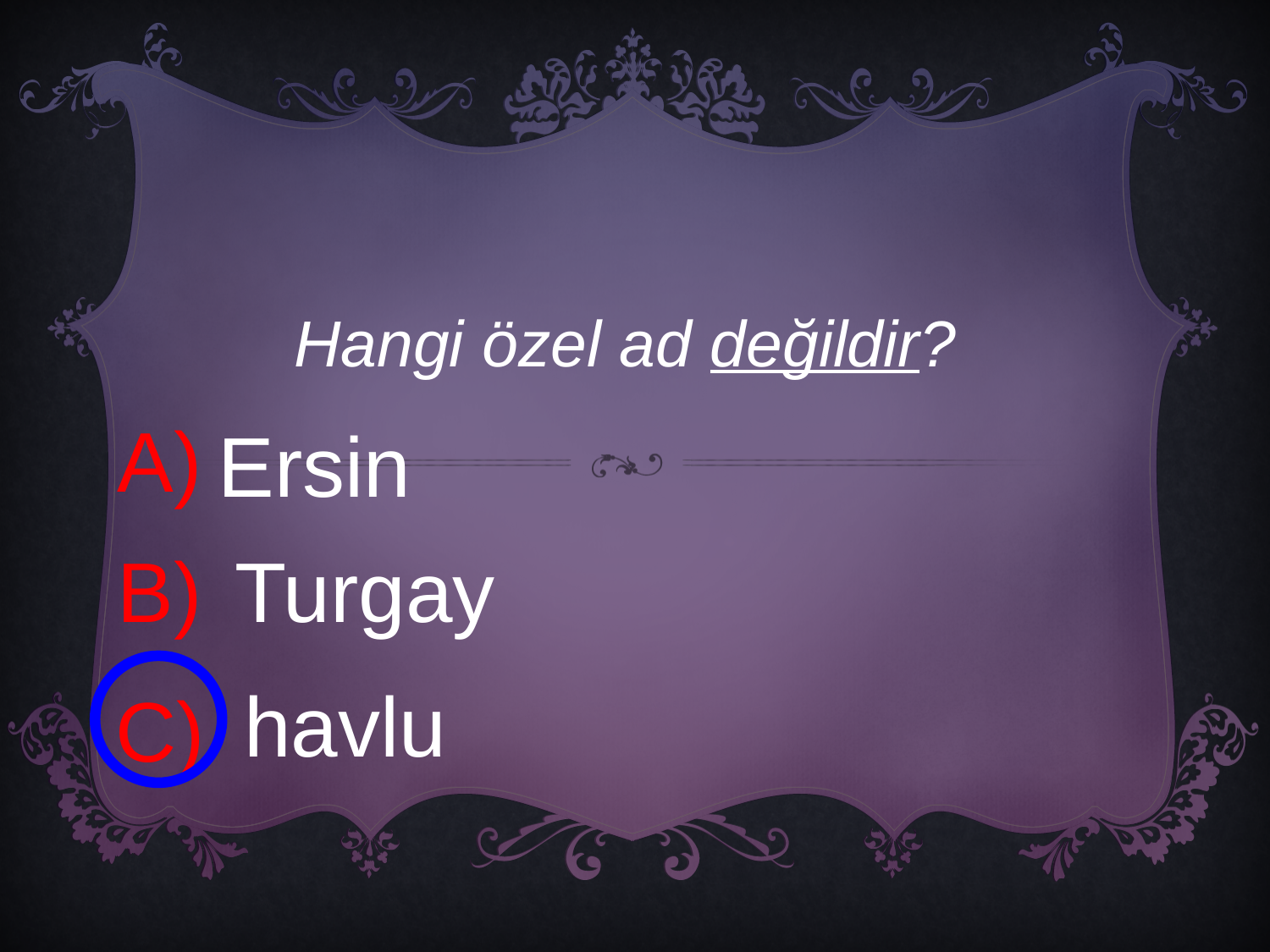

Hangi özel ad değildir?
A)
Ersin
B)
Turgay

havlu
C)